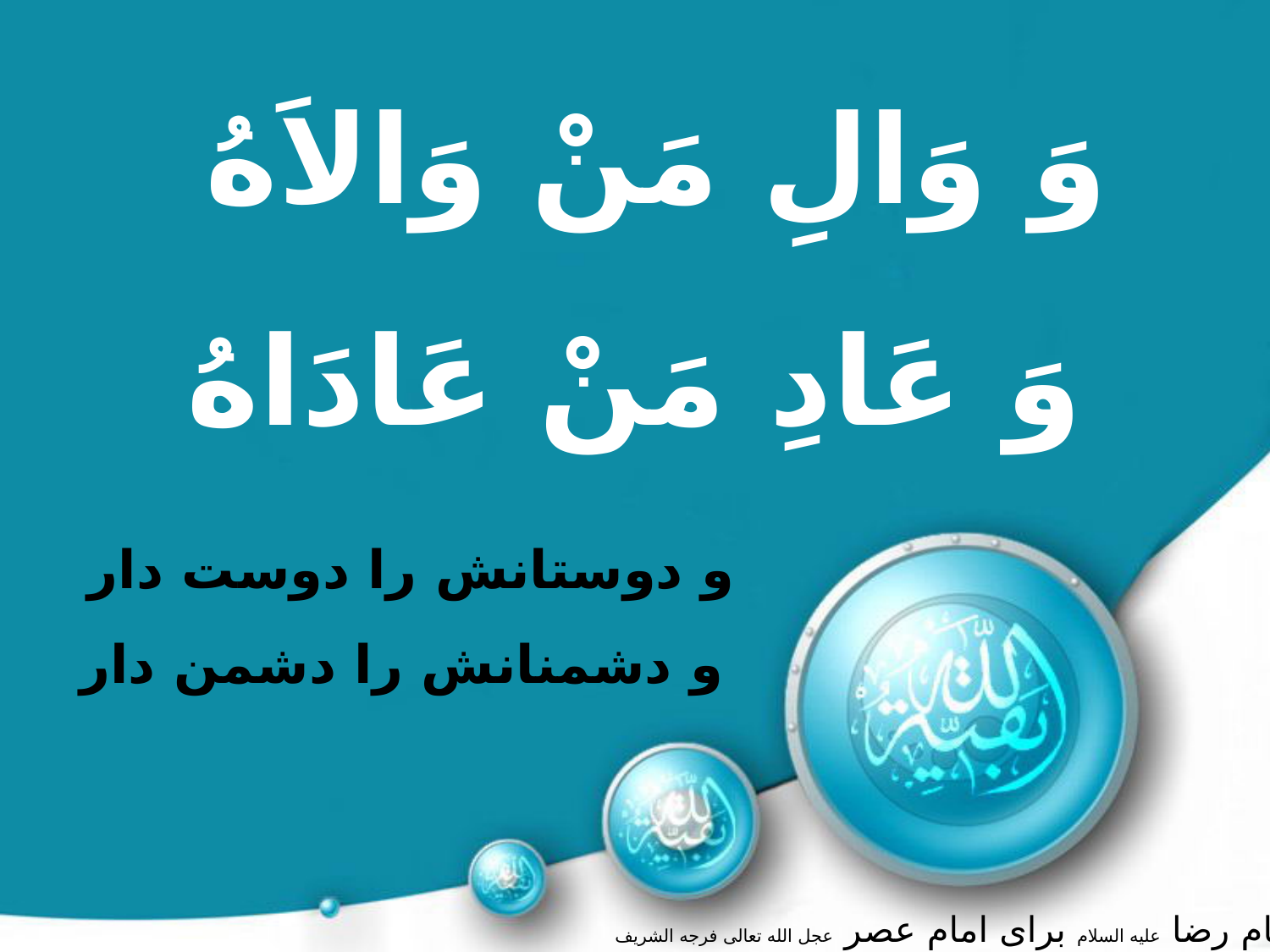

وَ وَالِ مَنْ وَالاَهُ
وَ عَادِ مَنْ عَادَاهُ
و دوستانش را دوست دار
و دشمنانش را دشمن دار